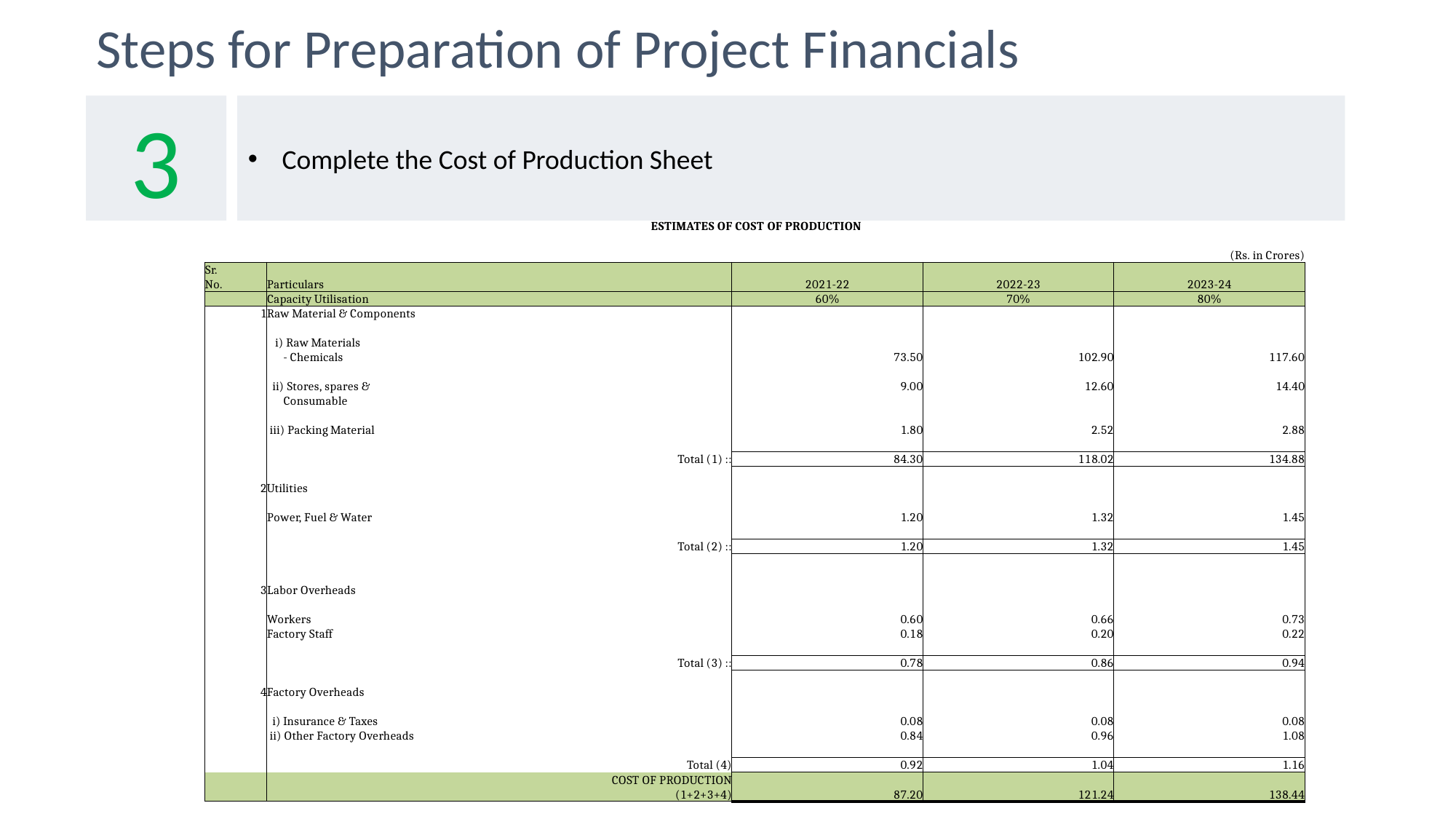

Steps for Preparation of Project Financials
3
Complete the Cost of Production Sheet
| ESTIMATES OF COST OF PRODUCTION |  |  |  |  |
| --- | --- | --- | --- | --- |
|  |  |  |  |  |
|  |  |  |  | (Rs. in Crores) |
| Sr. |  |  |  |  |
| No. | Particulars | 2021-22 | 2022-23 | 2023-24 |
|  | Capacity Utilisation | 60% | 70% | 80% |
| 1 | Raw Material & Components |  |  |  |
|  |  |  |  |  |
|  | i) Raw Materials |  |  |  |
|  | - Chemicals | 73.50 | 102.90 | 117.60 |
|  |  |  |  |  |
|  | ii) Stores, spares & | 9.00 | 12.60 | 14.40 |
|  | Consumable |  |  |  |
|  |  |  |  |  |
|  | iii) Packing Material | 1.80 | 2.52 | 2.88 |
|  |  |  |  |  |
|  | Total (1) :: | 84.30 | 118.02 | 134.88 |
|  |  |  |  |  |
| 2 | Utilities |  |  |  |
|  |  |  |  |  |
|  | Power, Fuel & Water | 1.20 | 1.32 | 1.45 |
|  |  |  |  |  |
|  | Total (2) :: | 1.20 | 1.32 | 1.45 |
|  |  |  |  |  |
|  |  |  |  |  |
| 3 | Labor Overheads |  |  |  |
|  |  |  |  |  |
|  | Workers | 0.60 | 0.66 | 0.73 |
|  | Factory Staff | 0.18 | 0.20 | 0.22 |
|  |  |  |  |  |
|  | Total (3) :: | 0.78 | 0.86 | 0.94 |
|  |  |  |  |  |
| 4 | Factory Overheads |  |  |  |
|  |  |  |  |  |
|  | i) Insurance & Taxes | 0.08 | 0.08 | 0.08 |
|  | ii) Other Factory Overheads | 0.84 | 0.96 | 1.08 |
|  |  |  |  |  |
|  | Total (4) | 0.92 | 1.04 | 1.16 |
|  | COST OF PRODUCTION |  |  |  |
|  | (1+2+3+4) | 87.20 | 121.24 | 138.44 |